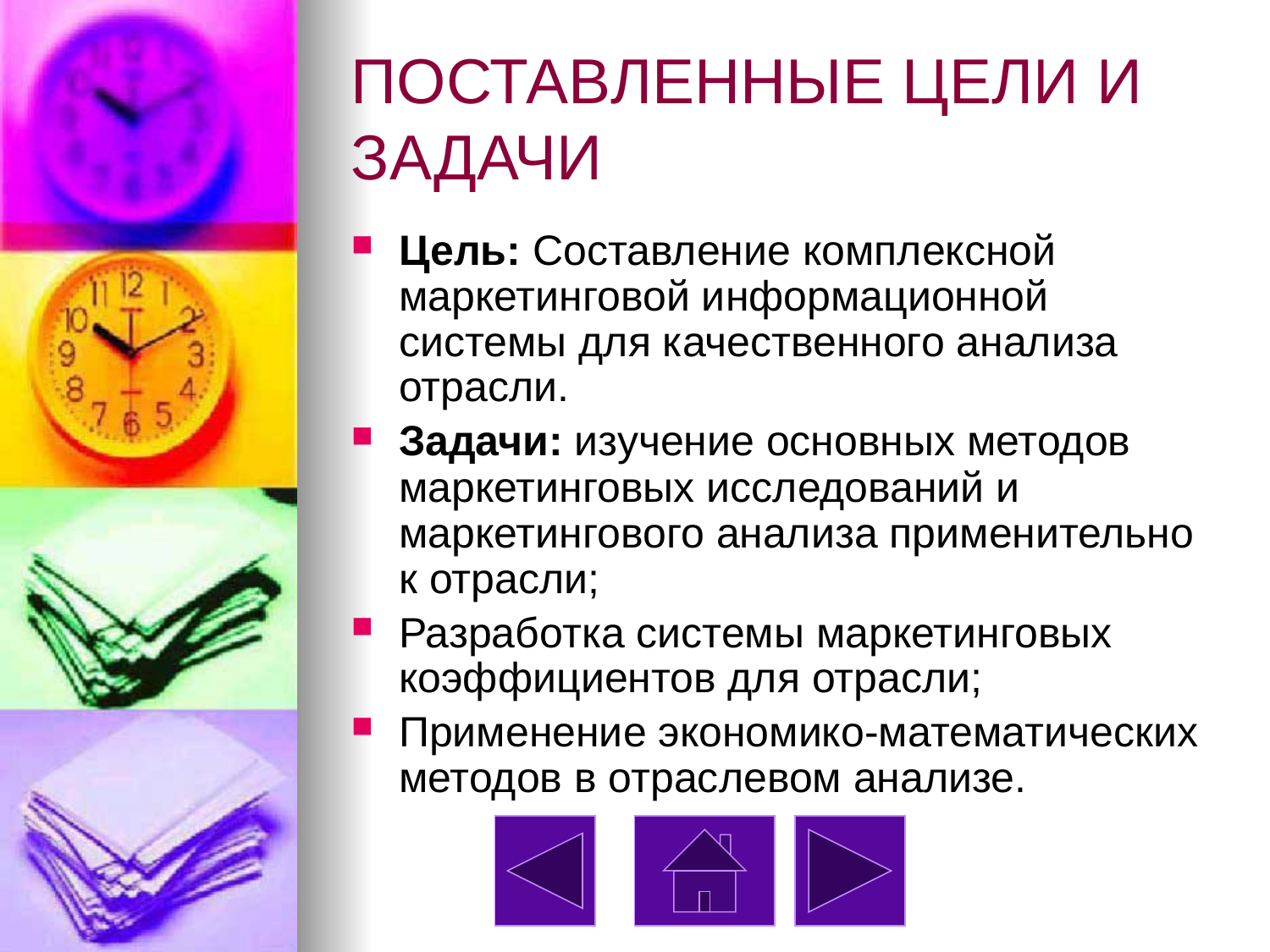

# ПОСТАВЛЕННЫЕ ЦЕЛИ И ЗАДАЧИ
Цель: Составление комплексной маркетинговой информационной системы для качественного анализа отрасли.
Задачи: изучение основных методов маркетинговых исследований и маркетингового анализа применительно к отрасли;
Разработка системы маркетинговых коэффициентов для отрасли;
Применение экономико-математических методов в отраслевом анализе.